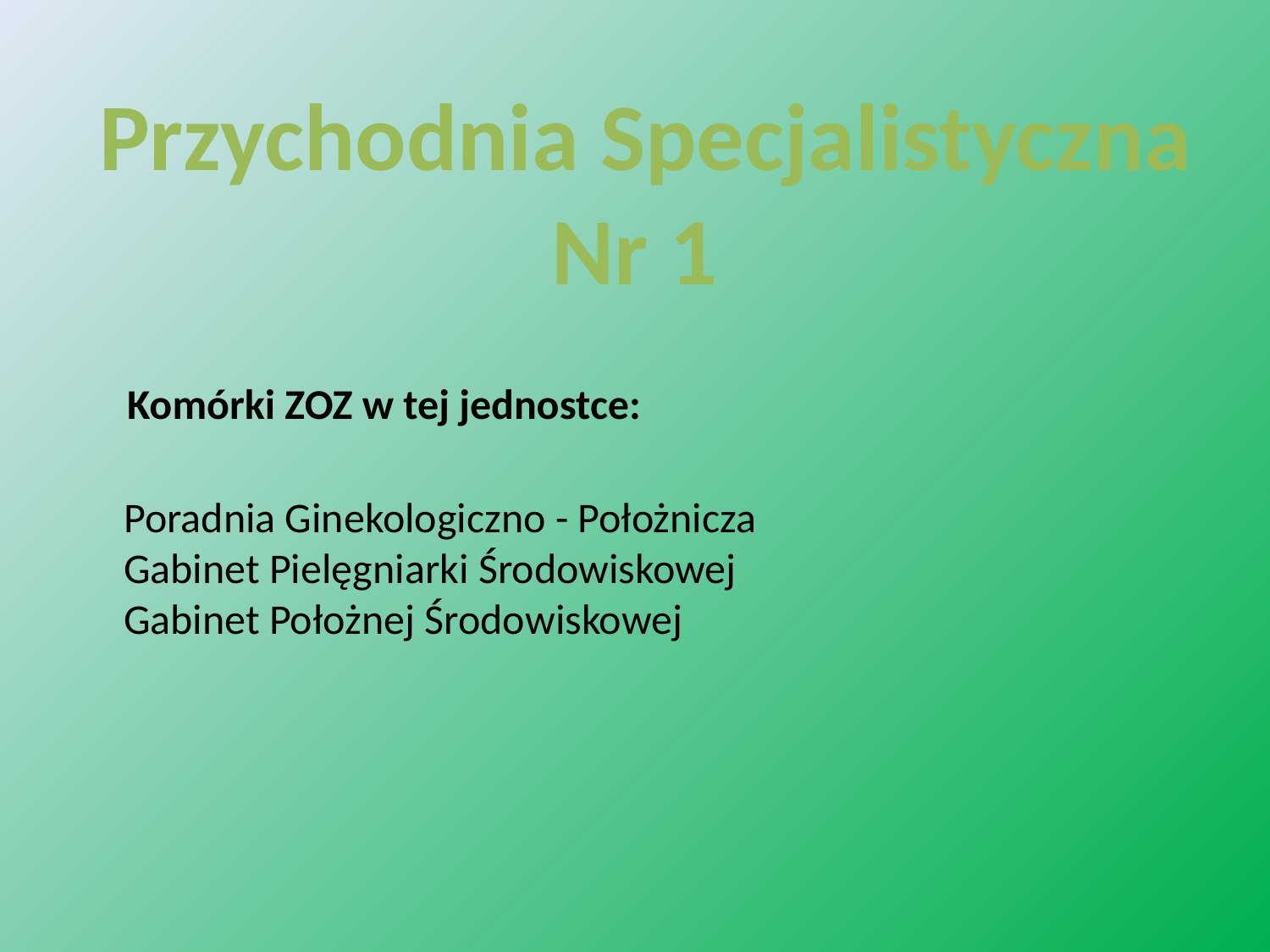

Przychodnia Specjalistyczna Nr 1

    Komórki ZOZ w tej jednostce:
Poradnia Ginekologiczno - Położnicza
Gabinet Pielęgniarki Środowiskowej
Gabinet Położnej Środowiskowej